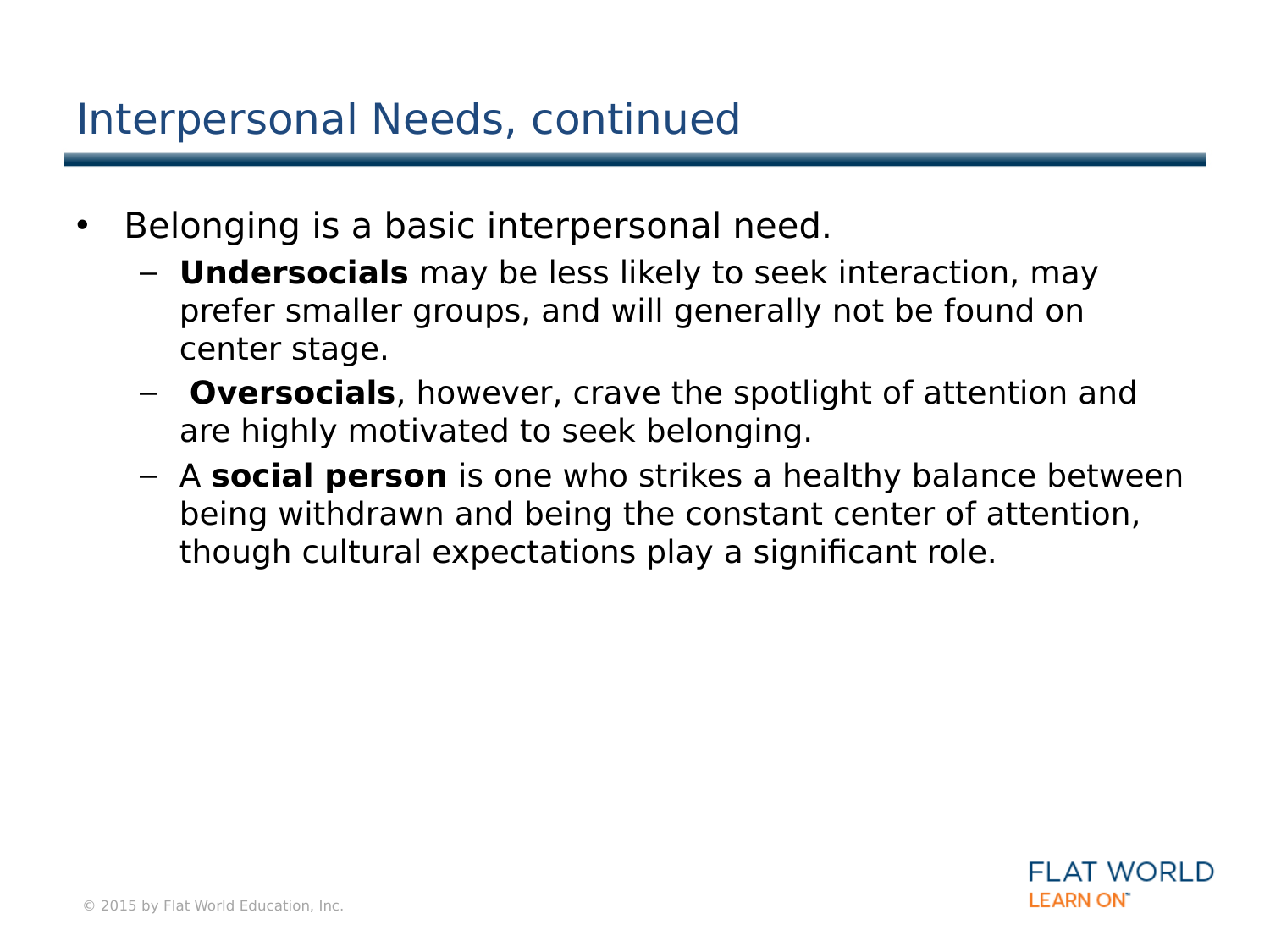

# Interpersonal Needs, continued
Belonging is a basic interpersonal need.
Undersocials may be less likely to seek interaction, may prefer smaller groups, and will generally not be found on center stage.
 Oversocials, however, crave the spotlight of attention and are highly motivated to seek belonging.
A social person is one who strikes a healthy balance between being withdrawn and being the constant center of attention, though cultural expectations play a significant role.
© 2015 by Flat World Education, Inc.